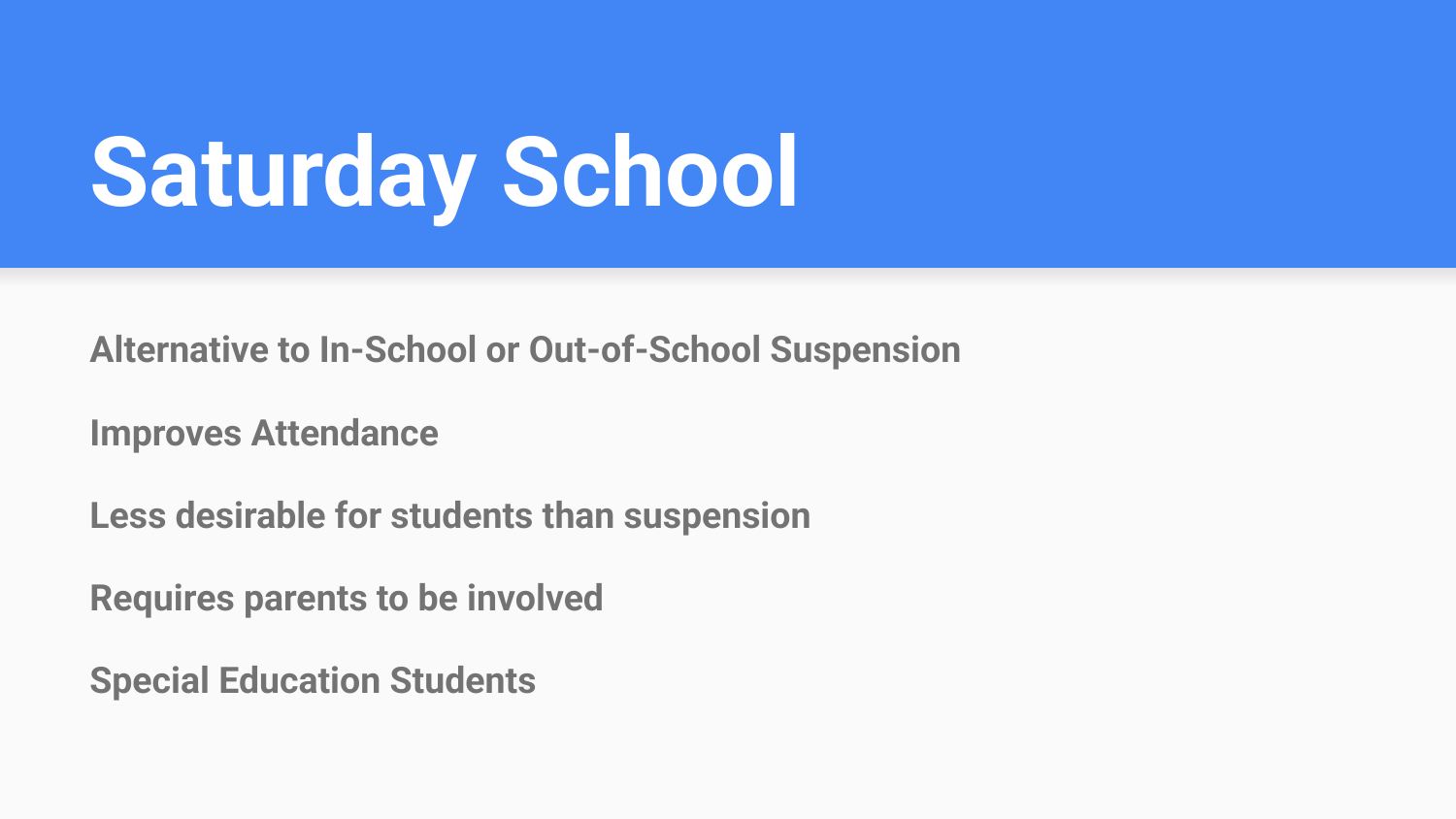

# Saturday School
Alternative to In-School or Out-of-School Suspension
Improves Attendance
Less desirable for students than suspension
Requires parents to be involved
Special Education Students